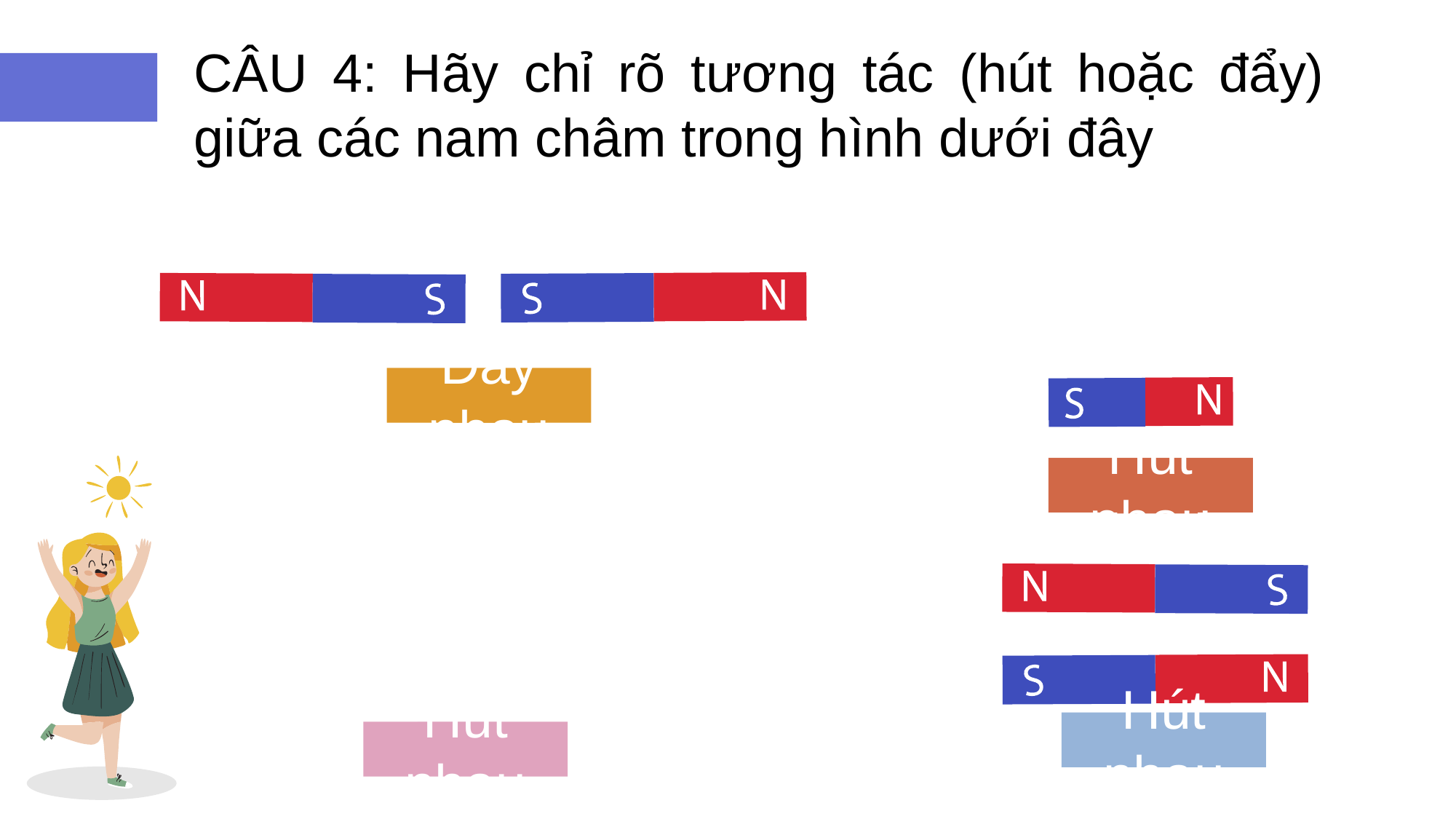

CÂU 4: Hãy chỉ rõ tương tác (hút hoặc đẩy)  giữa các nam châm trong hình dưới đây

Đẩy nhau
a.

Hút nhau
b.

Hút nhau
d.
Hút nhau
c.